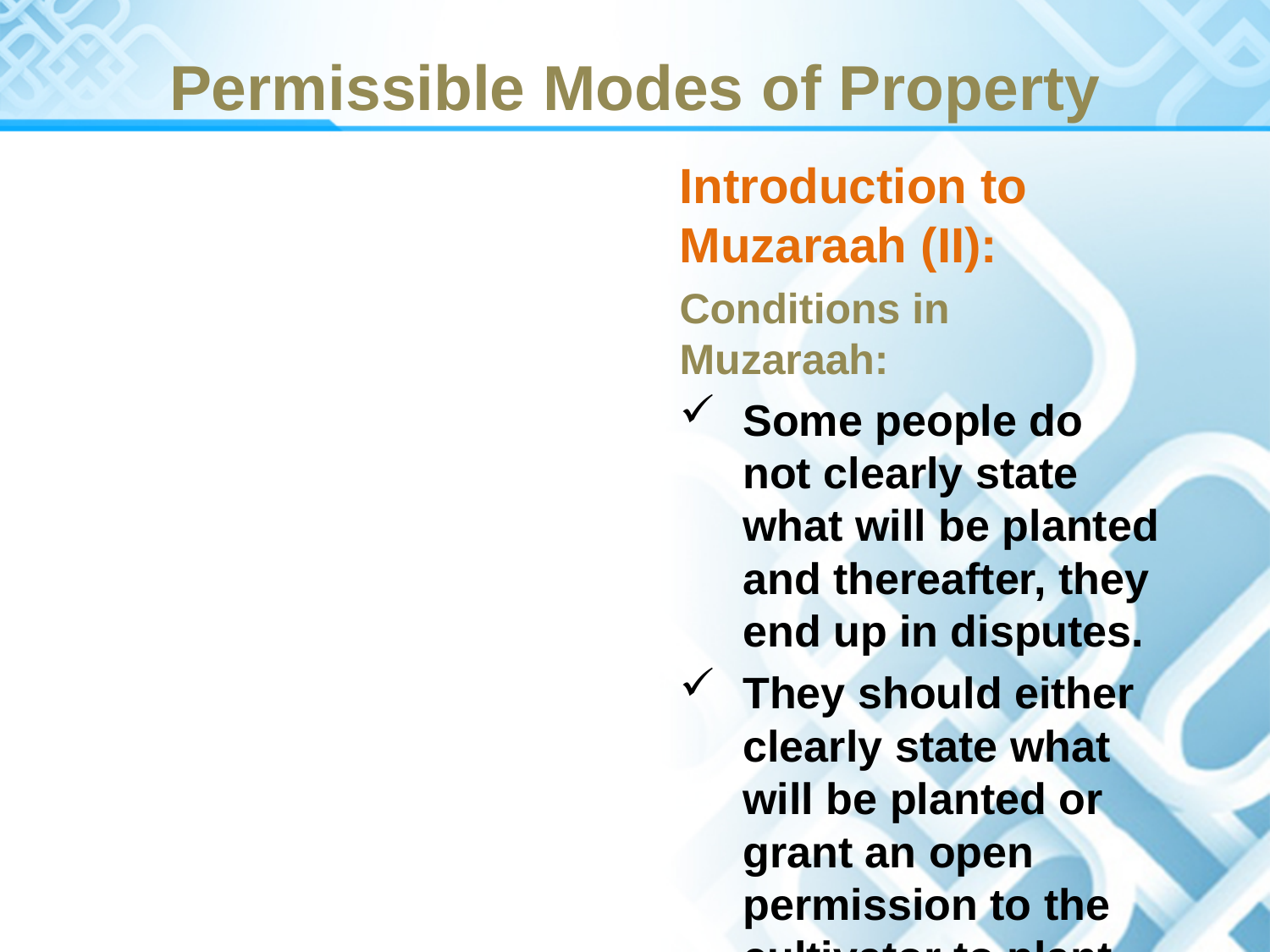

Permissible Modes of Property
Introduction to Muzaraah (II):
Conditions in Muzaraah:
Some people do not clearly state what will be planted and thereafter, they end up in disputes.
They should either clearly state what will be planted or grant an open permission to the cultivator to plant whatever he wishes.